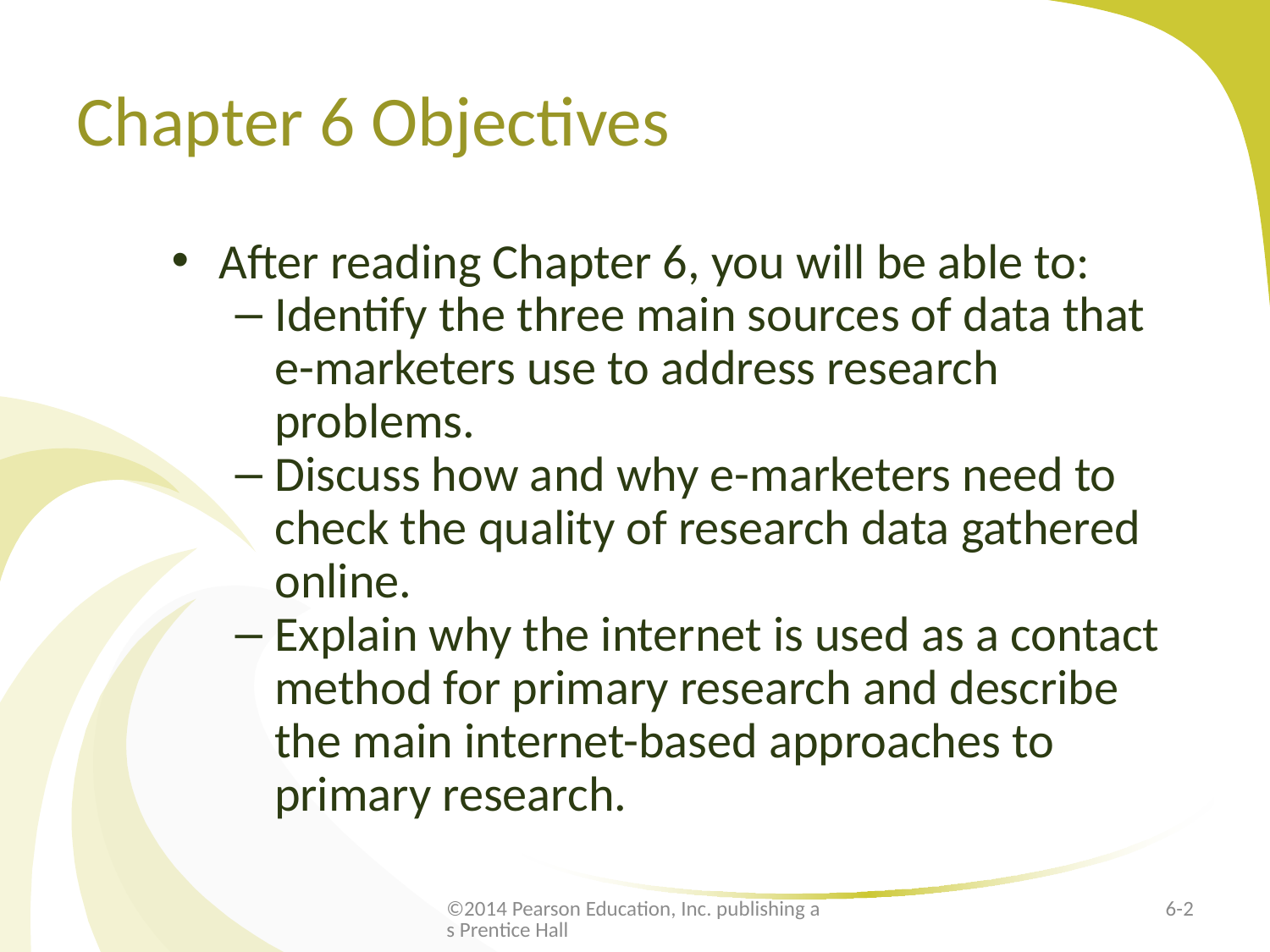

# Chapter 6 Objectives
After reading Chapter 6, you will be able to:
Identify the three main sources of data that e-marketers use to address research problems.
Discuss how and why e-marketers need to check the quality of research data gathered online.
Explain why the internet is used as a contact method for primary research and describe the main internet-based approaches to primary research.

©2014 Pearson Education, Inc. publishing as Prentice Hall
6-2